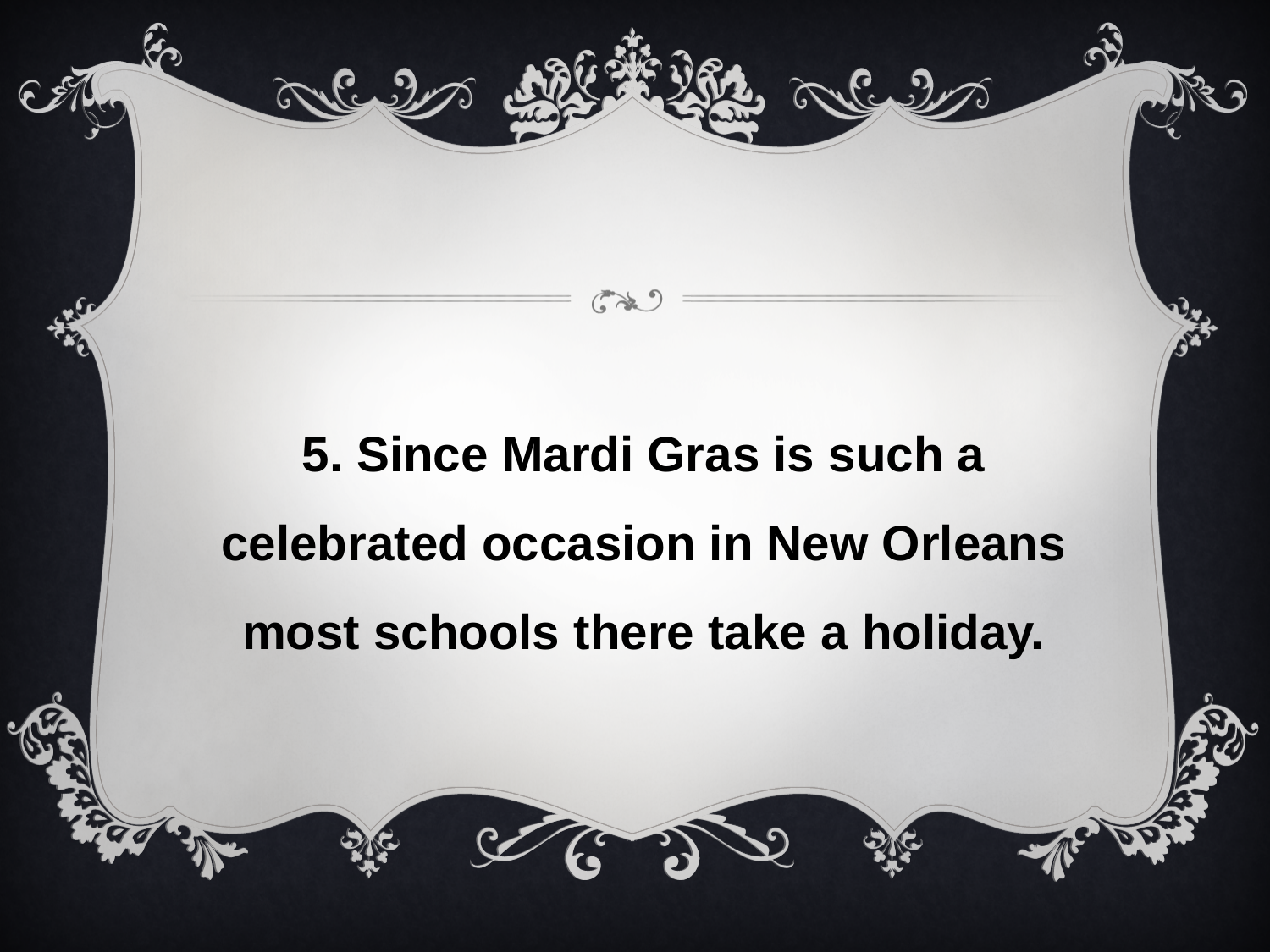

5. Since Mardi Gras is such a celebrated occasion in New Orleans most schools there take a holiday.